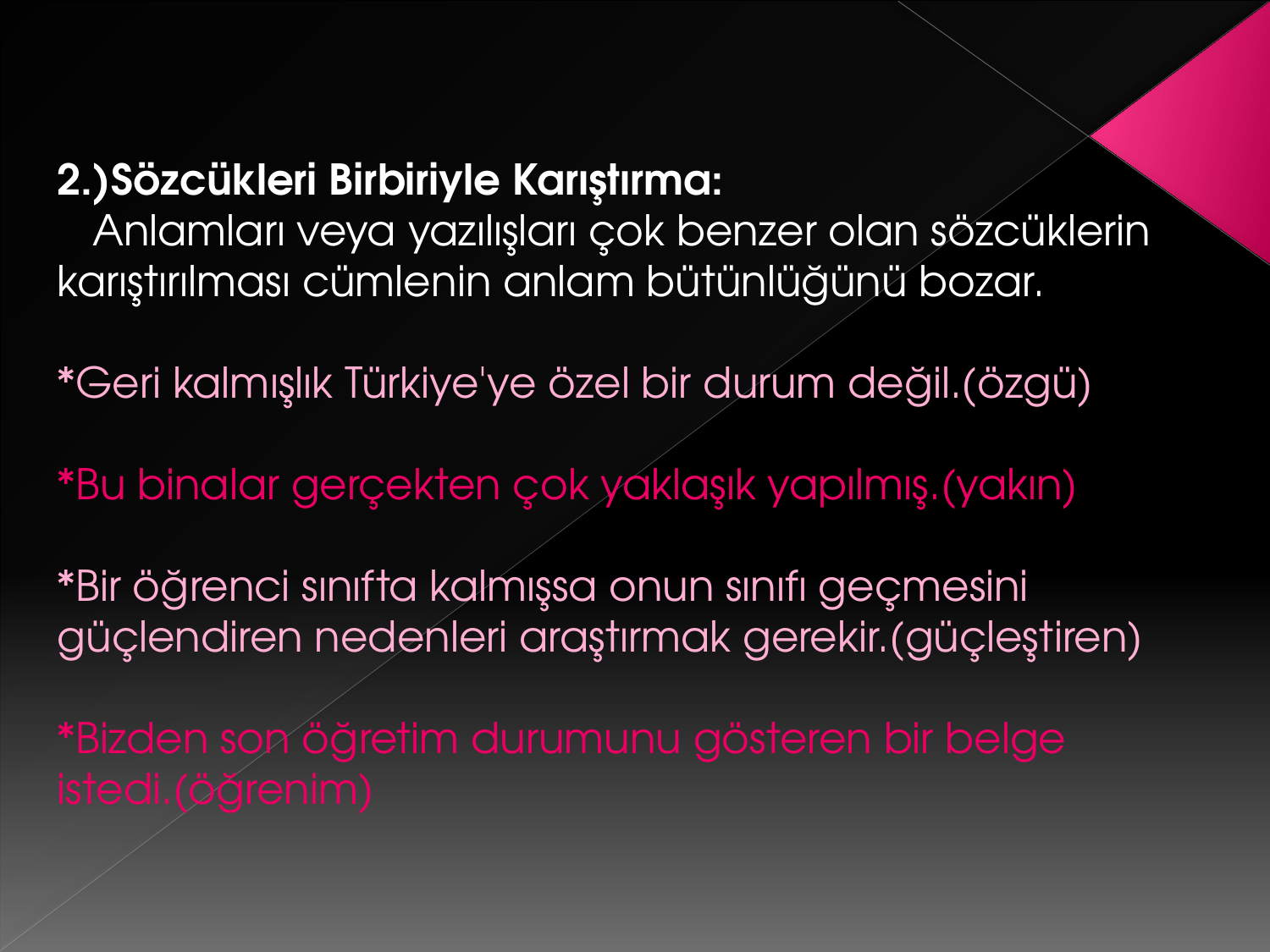

2.)Sözcükleri Birbiriyle Karıştırma:
   Anlamları veya yazılışları çok benzer olan sözcüklerin karıştırılması cümlenin anlam bütünlüğünü bozar.
*Geri kalmışlık Türkiye'ye özel bir durum değil.(özgü)
*Bu binalar gerçekten çok yaklaşık yapılmış.(yakın)
*Bir öğrenci sınıfta kalmışsa onun sınıfı geçmesini güçlendiren nedenleri araştırmak gerekir.(güçleştiren)
*Bizden son öğretim durumunu gösteren bir belge istedi.(öğrenim)